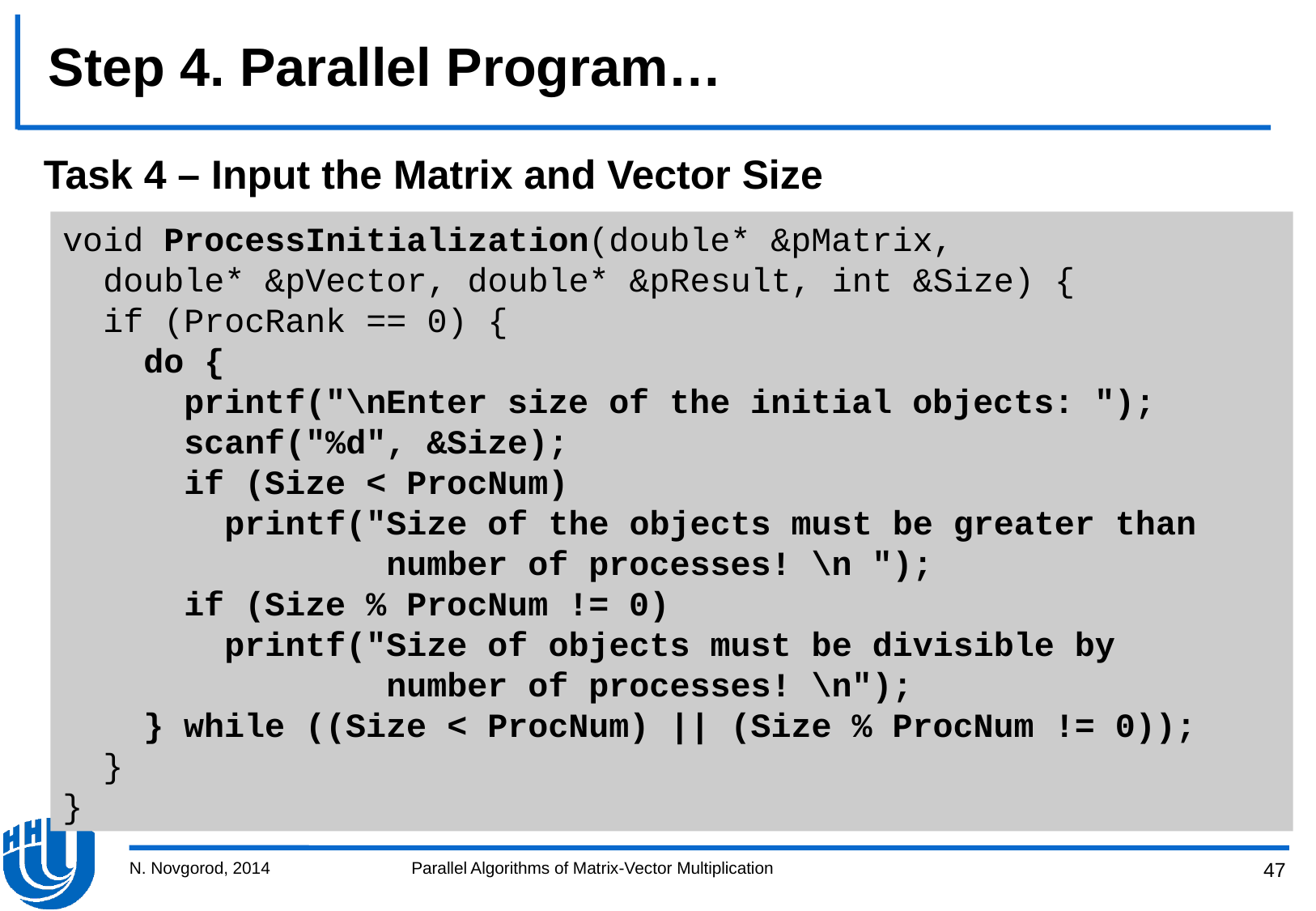

# Step 4. Parallel Program…
Task 4 – Input the Matrix and Vector Size
void ProcessInitialization(double* &pMatrix,
  double* &pVector, double* &pResult, int &Size) {
  if (ProcRank == 0) {
    do {
      printf("\nEnter size of the initial objects: ");
      scanf("%d", &Size);
      if (Size < ProcNum)
        printf("Size of the objects must be greater than
                number of processes! \n ");
      if (Size % ProcNum != 0)
        printf("Size of objects must be divisible by
                number of processes! \n");
    } while ((Size < ProcNum) || (Size % ProcNum != 0));
  }
}
N. Novgorod, 2014
Parallel Algorithms of Matrix-Vector Multiplication
47